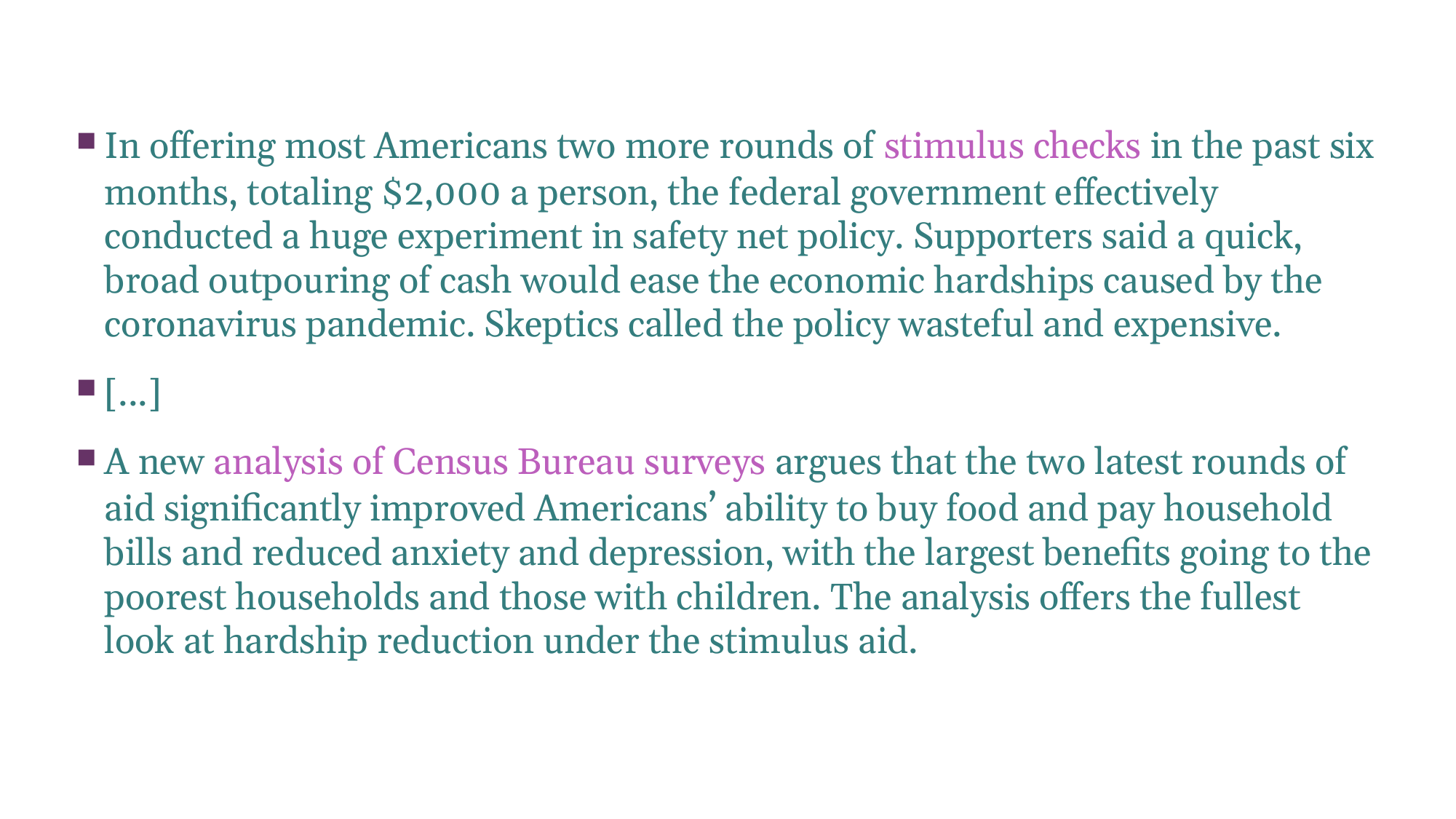

In offering most Americans two more rounds of stimulus checks in the past six months, totaling $2,000 a person, the federal government effectively conducted a huge experiment in safety net policy. Supporters said a quick, broad outpouring of cash would ease the economic hardships caused by the coronavirus pandemic. Skeptics called the policy wasteful and expensive.
[...]
A new analysis of Census Bureau surveys argues that the two latest rounds of aid significantly improved Americans’ ability to buy food and pay household bills and reduced anxiety and depression, with the largest benefits going to the poorest households and those with children. The analysis offers the fullest look at hardship reduction under the stimulus aid.